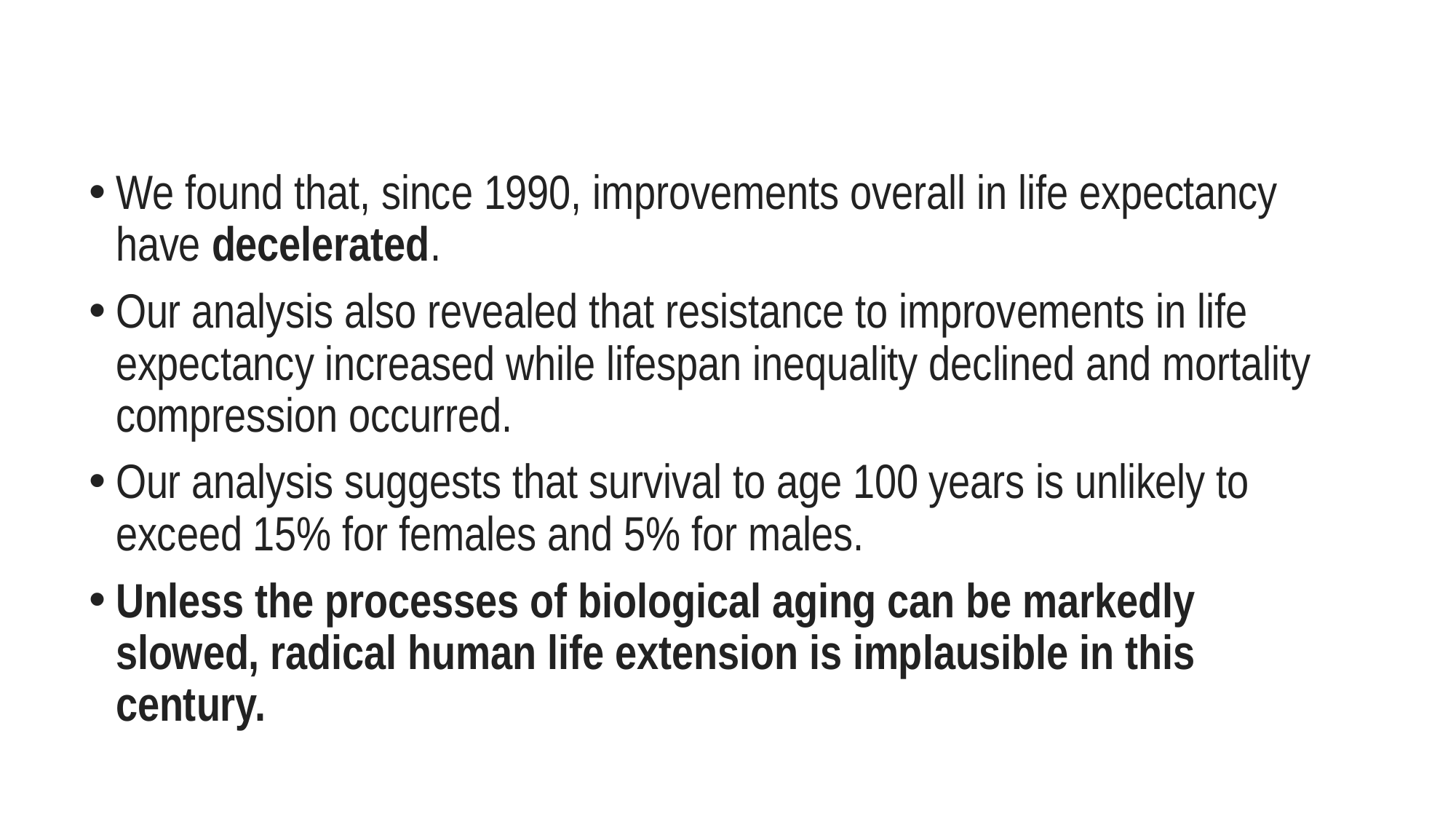

#
We found that, since 1990, improvements overall in life expectancy have decelerated.
Our analysis also revealed that resistance to improvements in life expectancy increased while lifespan inequality declined and mortality compression occurred.
Our analysis suggests that survival to age 100 years is unlikely to exceed 15% for females and 5% for males.
Unless the processes of biological aging can be markedly slowed, radical human life extension is implausible in this century.